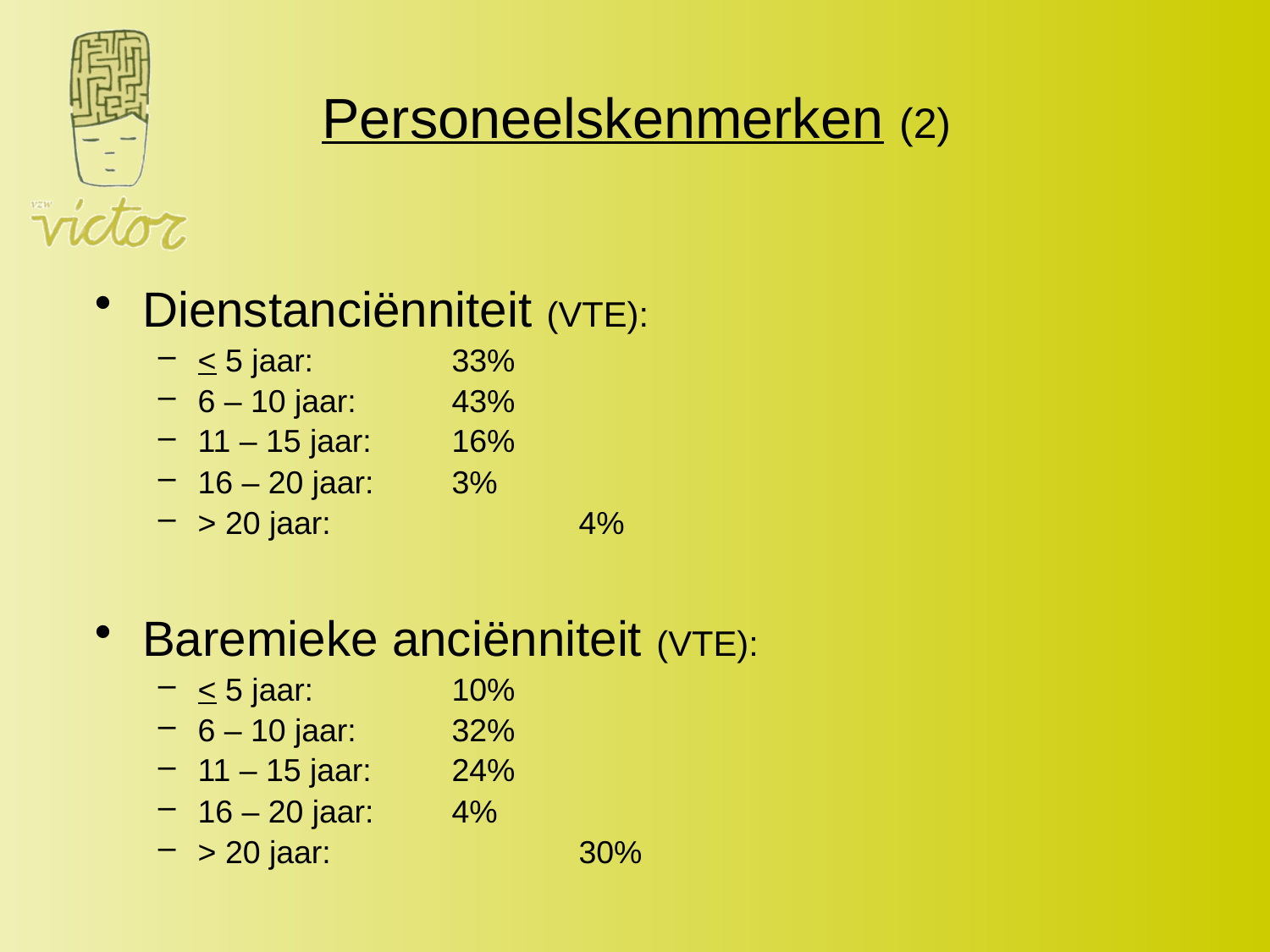

# Personeelskenmerken (2)

Dienstanciënniteit (VTE):
< 5 jaar:		33%
6 – 10 jaar:	43%
11 – 15 jaar:	16%
16 – 20 jaar:	3%
> 20 jaar:		4%

Baremieke anciënniteit (VTE):
< 5 jaar:		10%
6 – 10 jaar:	32%
11 – 15 jaar:	24%
16 – 20 jaar:	4%
> 20 jaar:		30%